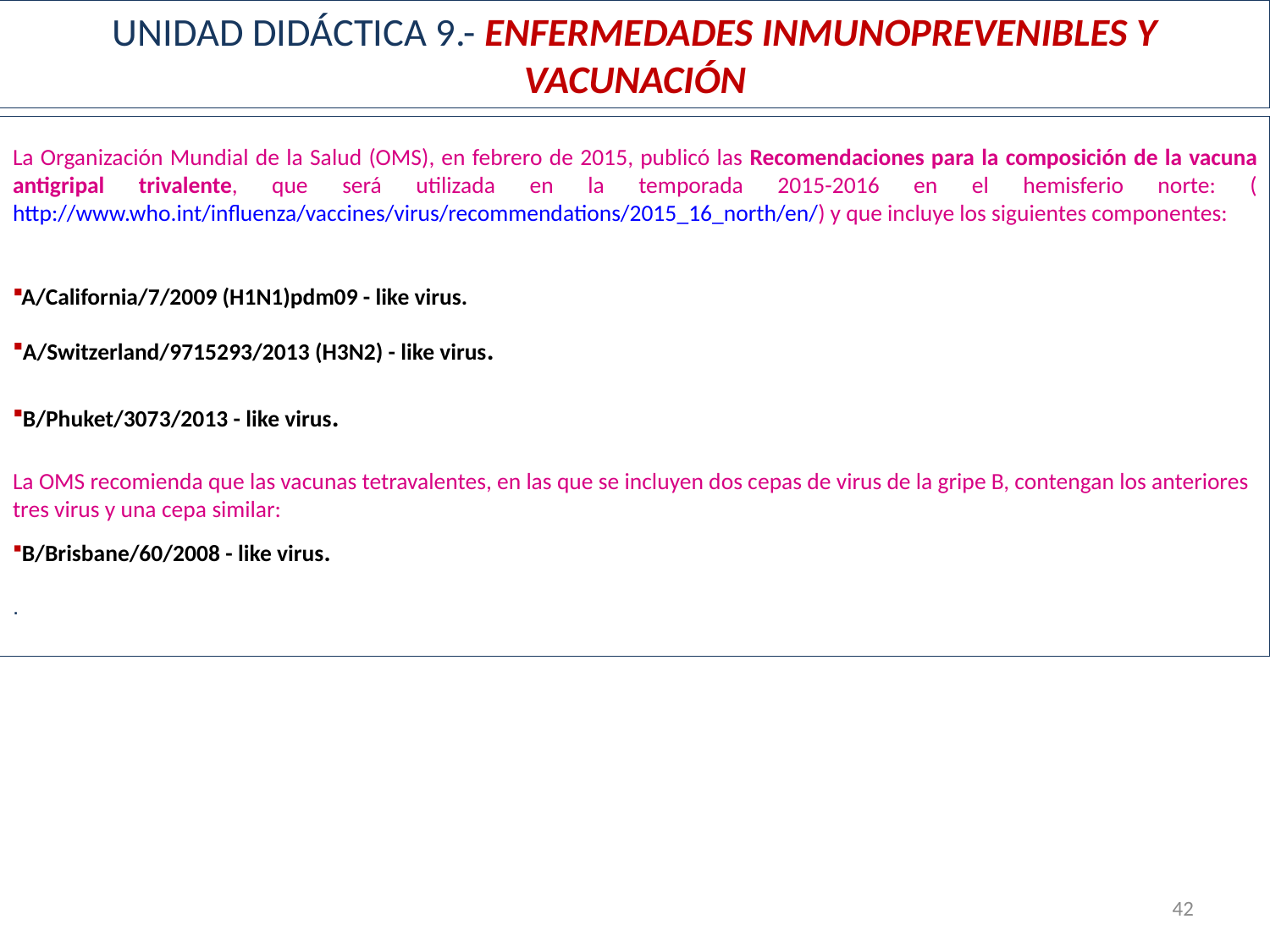

UNIDAD DIDÁCTICA 9.- ENFERMEDADES INMUNOPREVENIBLES Y VACUNACIÓN

La Organización Mundial de la Salud (OMS), en febrero de 2015, publicó las Recomendaciones para la composición de la vacuna antigripal trivalente, que será utilizada en la temporada 2015-2016 en el hemisferio norte: (http://www.who.int/influenza/vaccines/virus/recommendations/2015_16_north/en/) y que incluye los siguientes componentes:

 A/California/7/2009 (H1N1)pdm09 - like virus.

 A/Switzerland/9715293/2013 (H3N2) - like virus.

 B/Phuket/3073/2013 - like virus.

La OMS recomienda que las vacunas tetravalentes, en las que se incluyen dos cepas de virus de la gripe B, contengan los anteriores tres virus y una cepa similar:

 B/Brisbane/60/2008 - like virus.

.

42